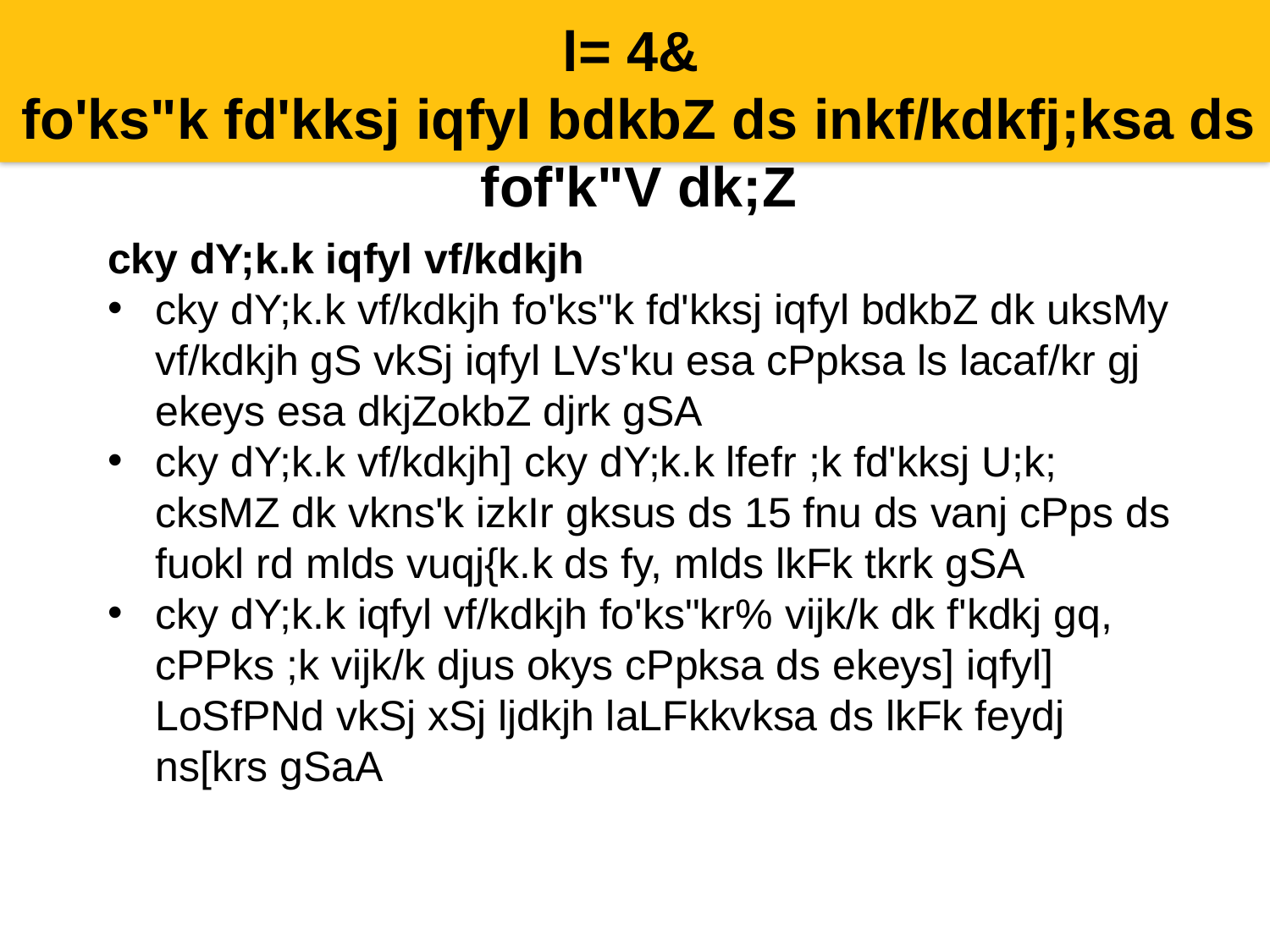

l= 4&
fo'ks"k fd'kksj iqfyl bdkbZ ds inkf/kdkfj;ksa ds fof'k"V dk;Z
cky dY;k.k iqfyl vf/kdkjh
cky dY;k.k vf/kdkjh fo'ks"k fd'kksj iqfyl bdkbZ dk uksMy vf/kdkjh gS vkSj iqfyl LVs'ku esa cPpksa ls lacaf/kr gj ekeys esa dkjZokbZ djrk gSA
cky dY;k.k vf/kdkjh] cky dY;k.k lfefr ;k fd'kksj U;k; cksMZ dk vkns'k izkIr gksus ds 15 fnu ds vanj cPps ds fuokl rd mlds vuqj{k.k ds fy, mlds lkFk tkrk gSA
cky dY;k.k iqfyl vf/kdkjh fo'ks"kr% vijk/k dk f'kdkj gq, cPPks ;k vijk/k djus okys cPpksa ds ekeys] iqfyl] LoSfPNd vkSj xSj ljdkjh laLFkkvksa ds lkFk feydj ns[krs gSaA